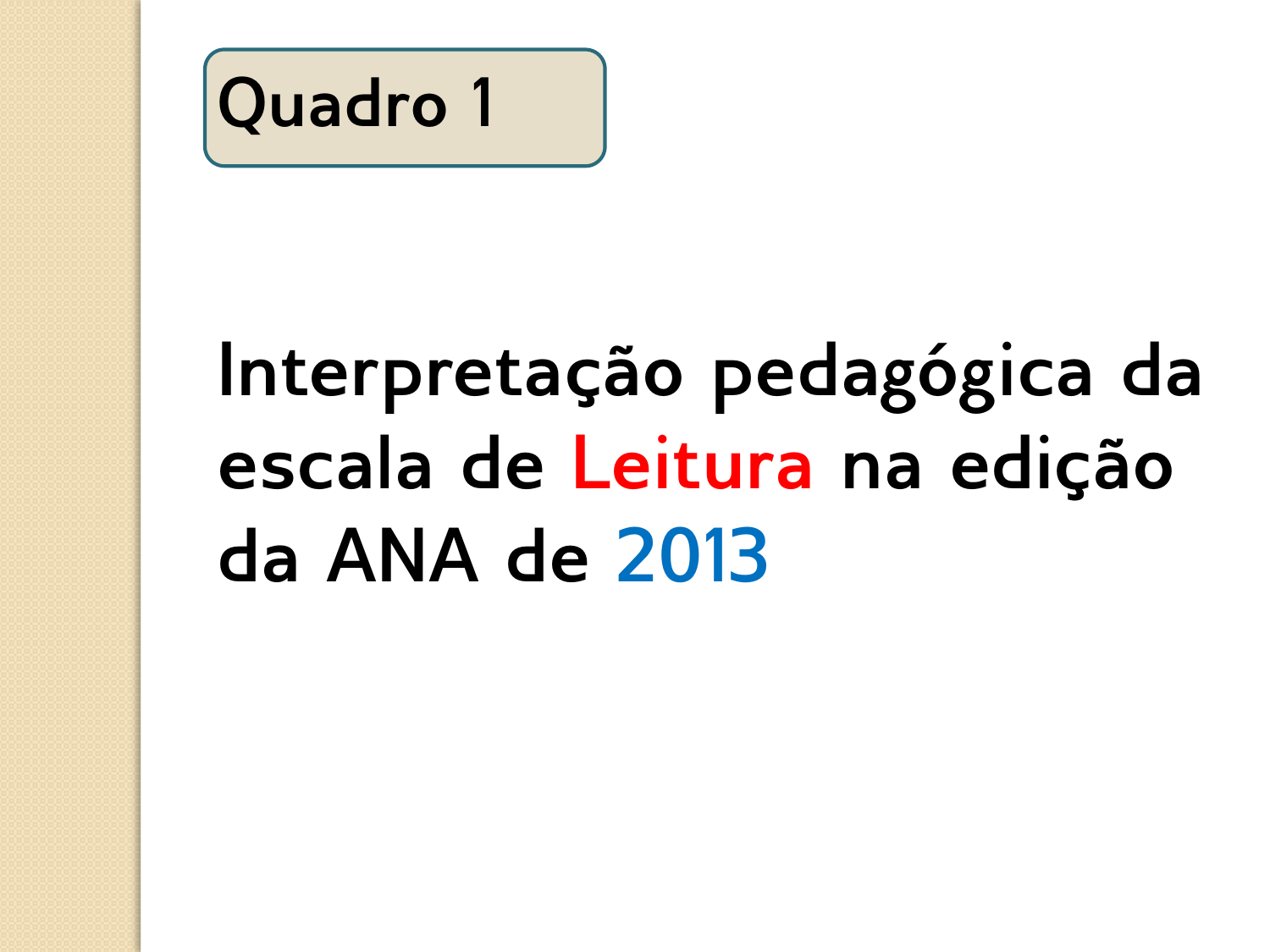

Quadro 1

Interpretação pedagógica da escala de Leitura na edição da ANA de 2013